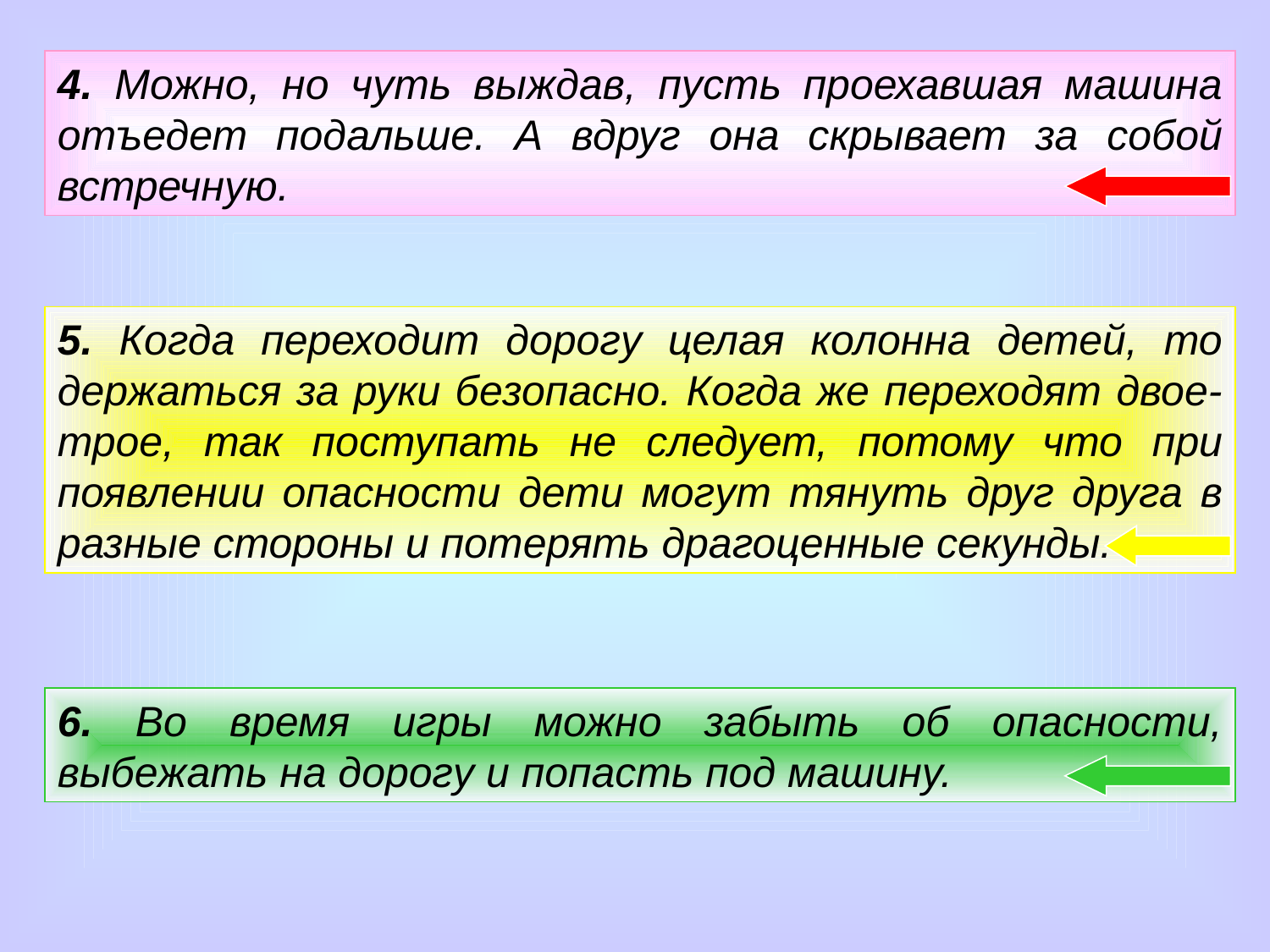

4. Можно, но чуть выждав, пусть проехавшая машина отъедет подальше. А вдруг она скрывает за собой встречную.

5. Когда переходит дорогу целая колонна детей, то держаться за руки безопасно. Когда же переходят двое-трое, так поступать не следует, потому что при появлении опасности дети могут тянуть друг друга в разные стороны и потерять драгоценные секунды.

6. Во время игры можно забыть об опасности, выбежать на дорогу и попасть под машину.